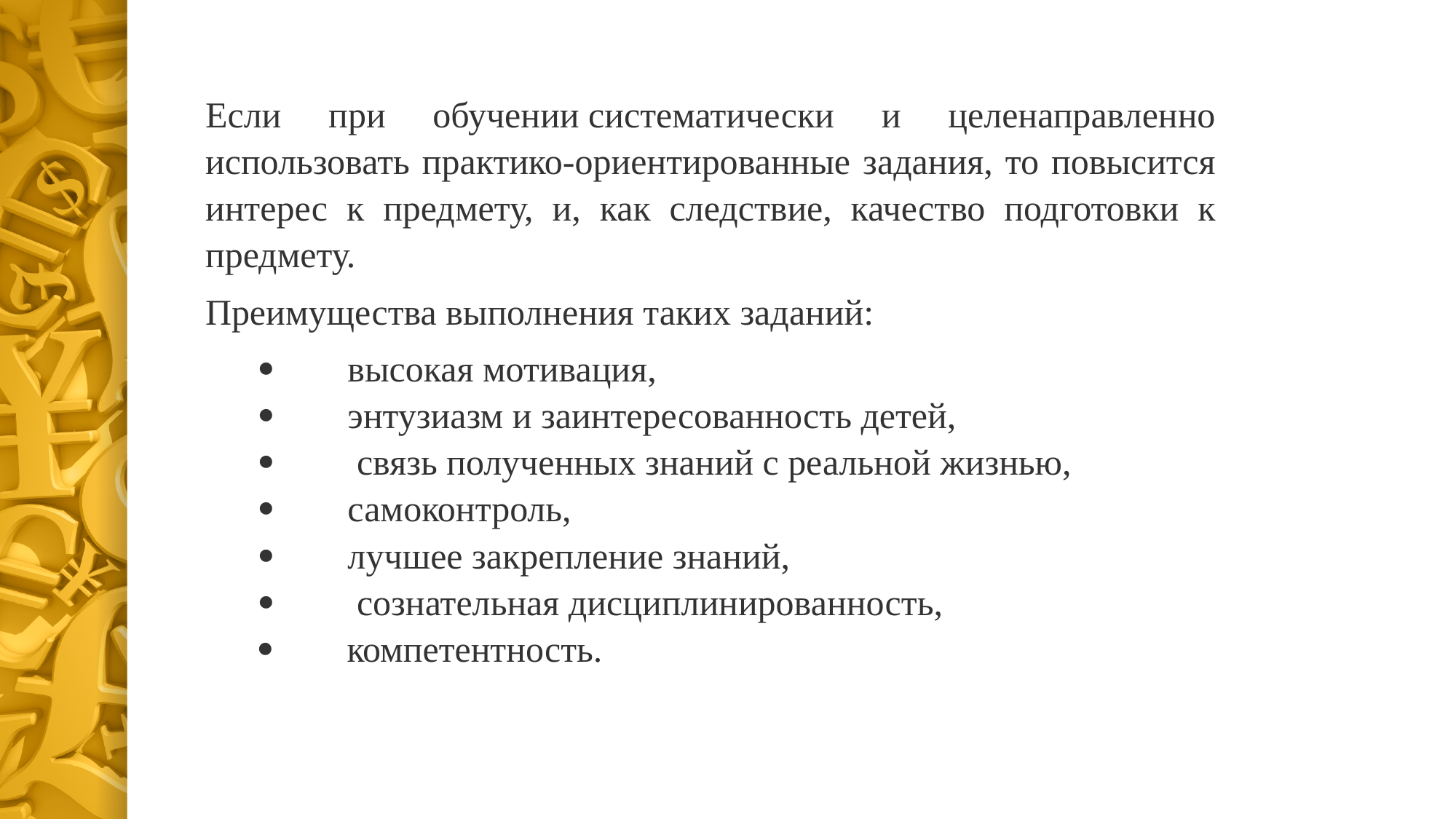

Если при обучении систематически и целенаправленно использовать практико-ориентированные задания, то повысится интерес к предмету, и, как следствие, качество подготовки к предмету.
Преимущества выполнения таких заданий:
•        высокая мотивация,
•        энтузиазм и заинтересованность детей,
•         связь полученных знаний с реальной жизнью,
•        самоконтроль,
•        лучшее закрепление знаний,
•         сознательная дисциплинированность,
•        компетентность.